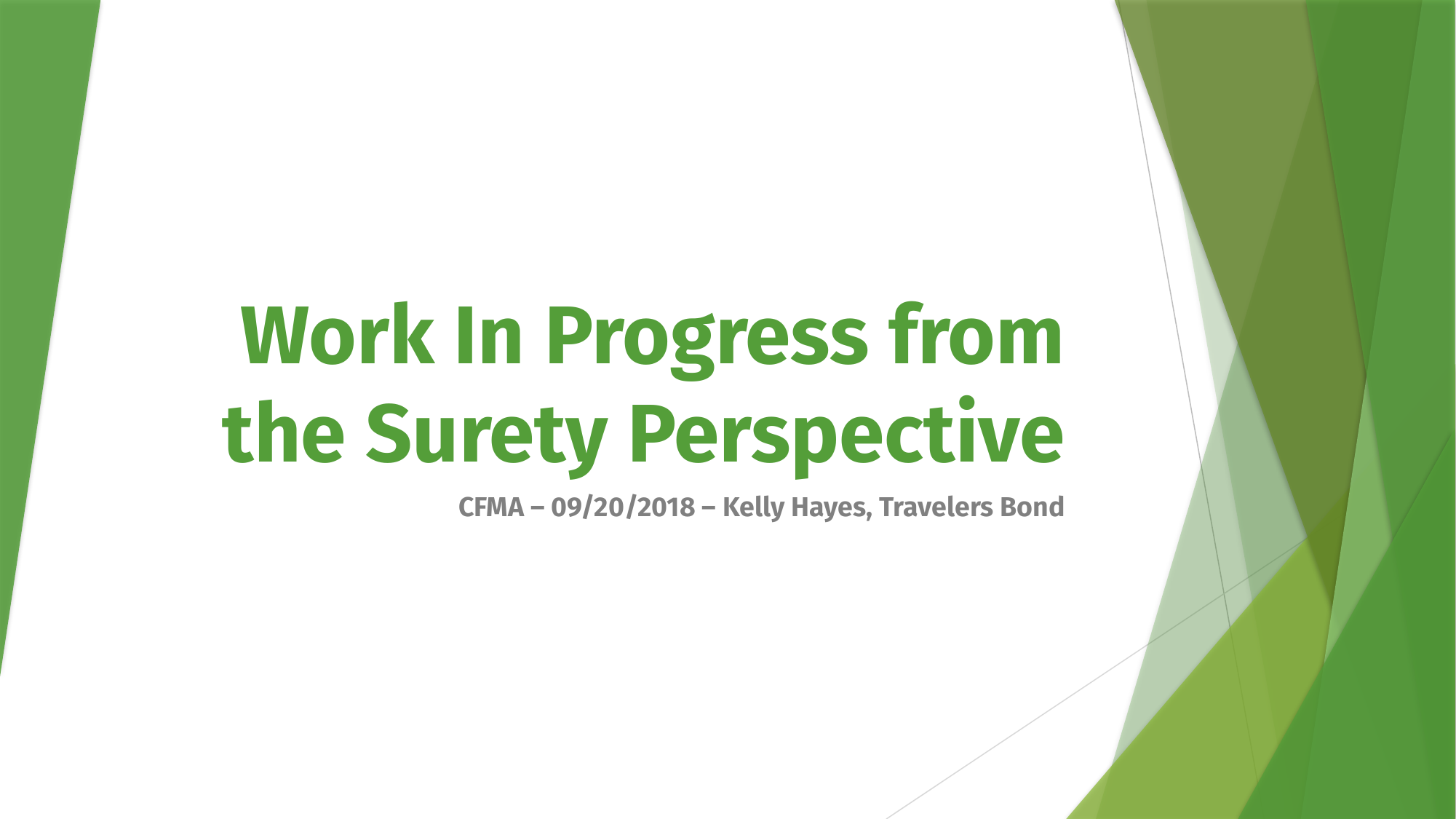

# Work In Progress from the Surety Perspective
CFMA – 09/20/2018 – Kelly Hayes, Travelers Bond